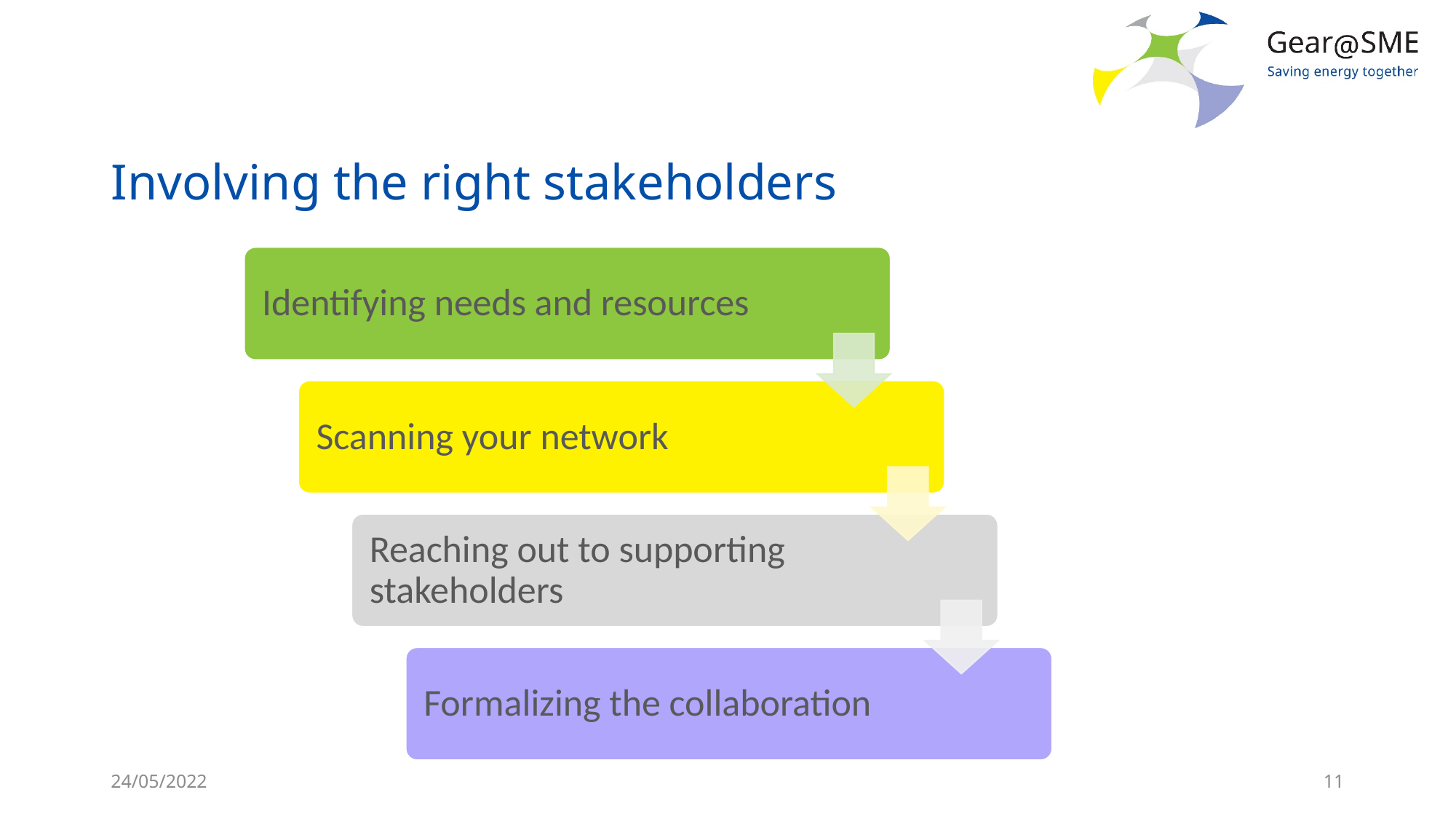

# Involving the right stakeholders
Identifying needs and resources
Scanning your network
Reaching out to supporting stakeholders
Formalizing the collaboration

24/05/2022
11